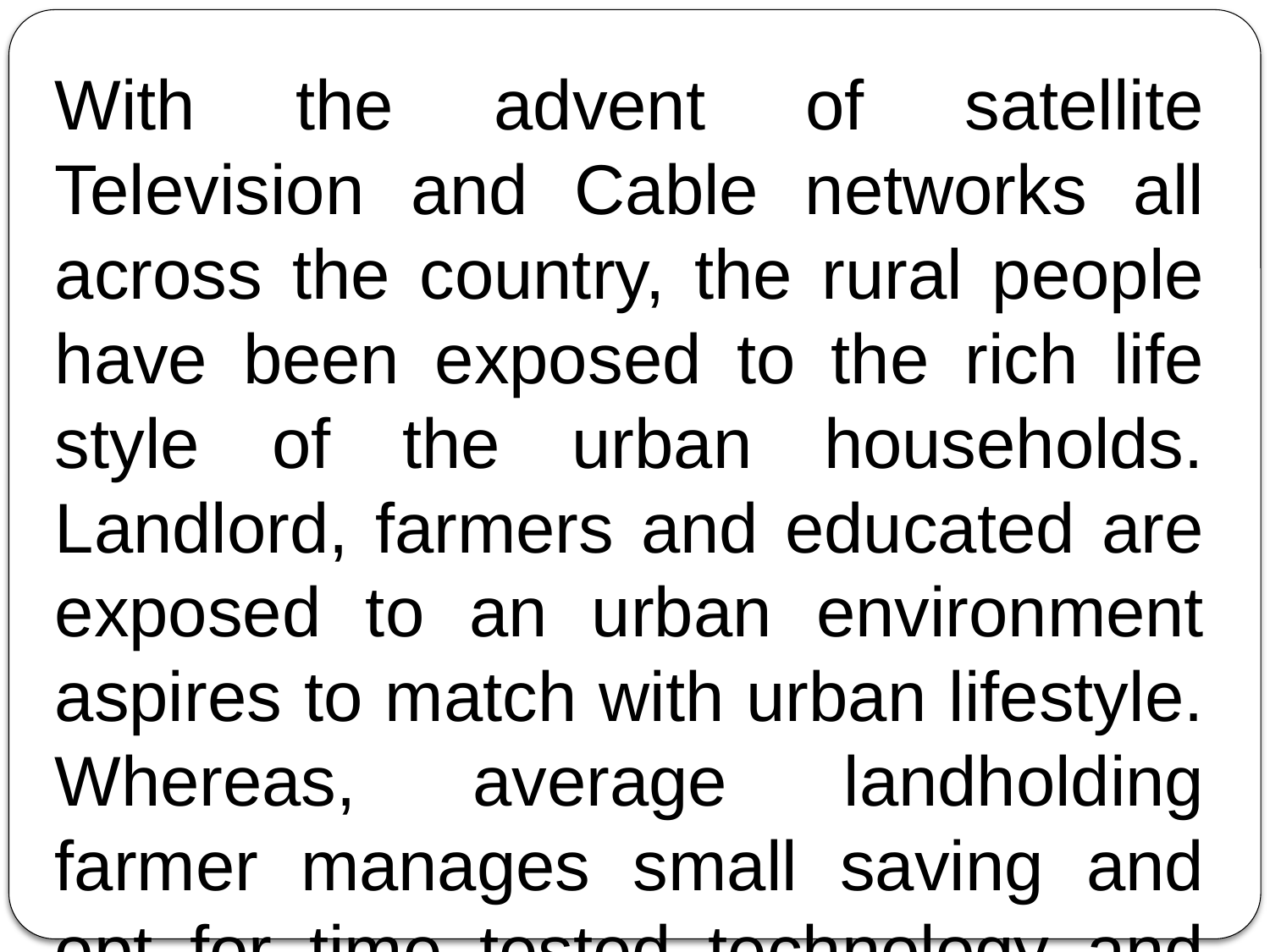

With the advent of satellite Television and Cable networks all across the country, the rural people have been exposed to the rich life style of the urban households. Landlord, farmers and educated are exposed to an urban environment aspires to match with urban lifestyle. Whereas, average landholding farmer manages small saving and opt for time tested technology and fall in category of followers.